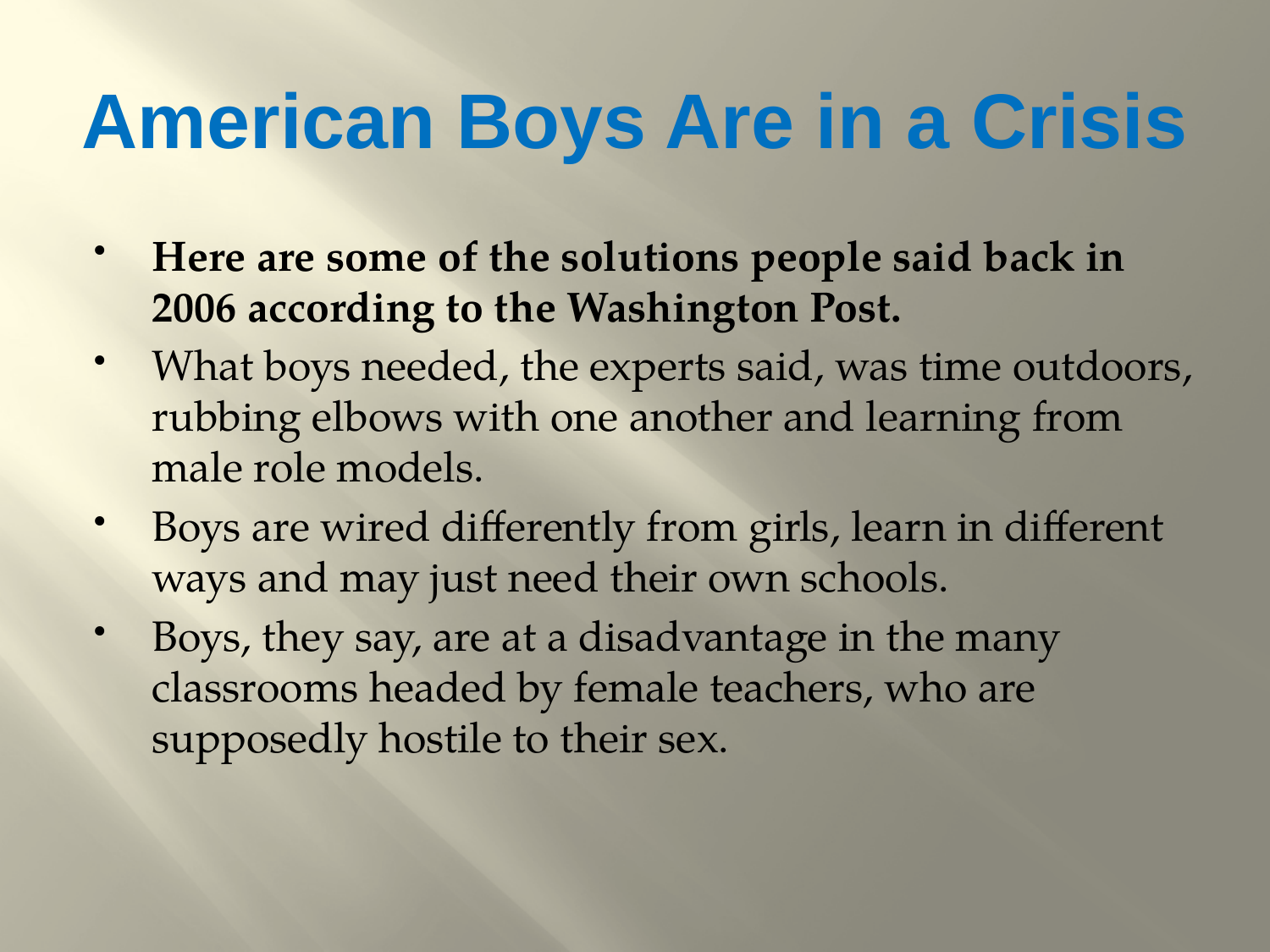

# American Boys Are in a Crisis
Here are some of the solutions people said back in 2006 according to the Washington Post.
What boys needed, the experts said, was time outdoors, rubbing elbows with one another and learning from male role models.
Boys are wired differently from girls, learn in different ways and may just need their own schools.
Boys, they say, are at a disadvantage in the many classrooms headed by female teachers, who are supposedly hostile to their sex.